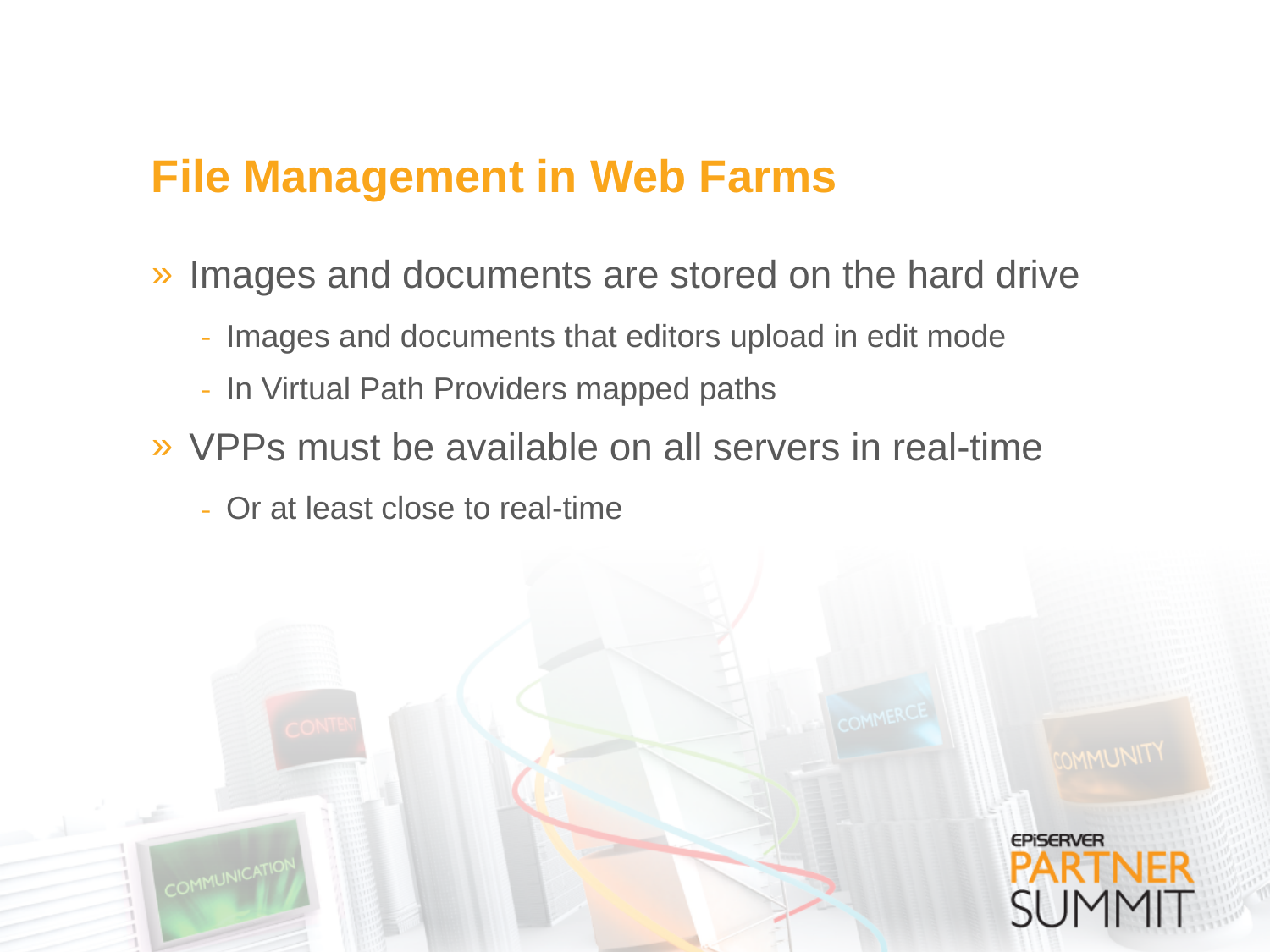

# File Management in Web Farms
Images and documents are stored on the hard drive
Images and documents that editors upload in edit mode
In Virtual Path Providers mapped paths
VPPs must be available on all servers in real-time
Or at least close to real-time